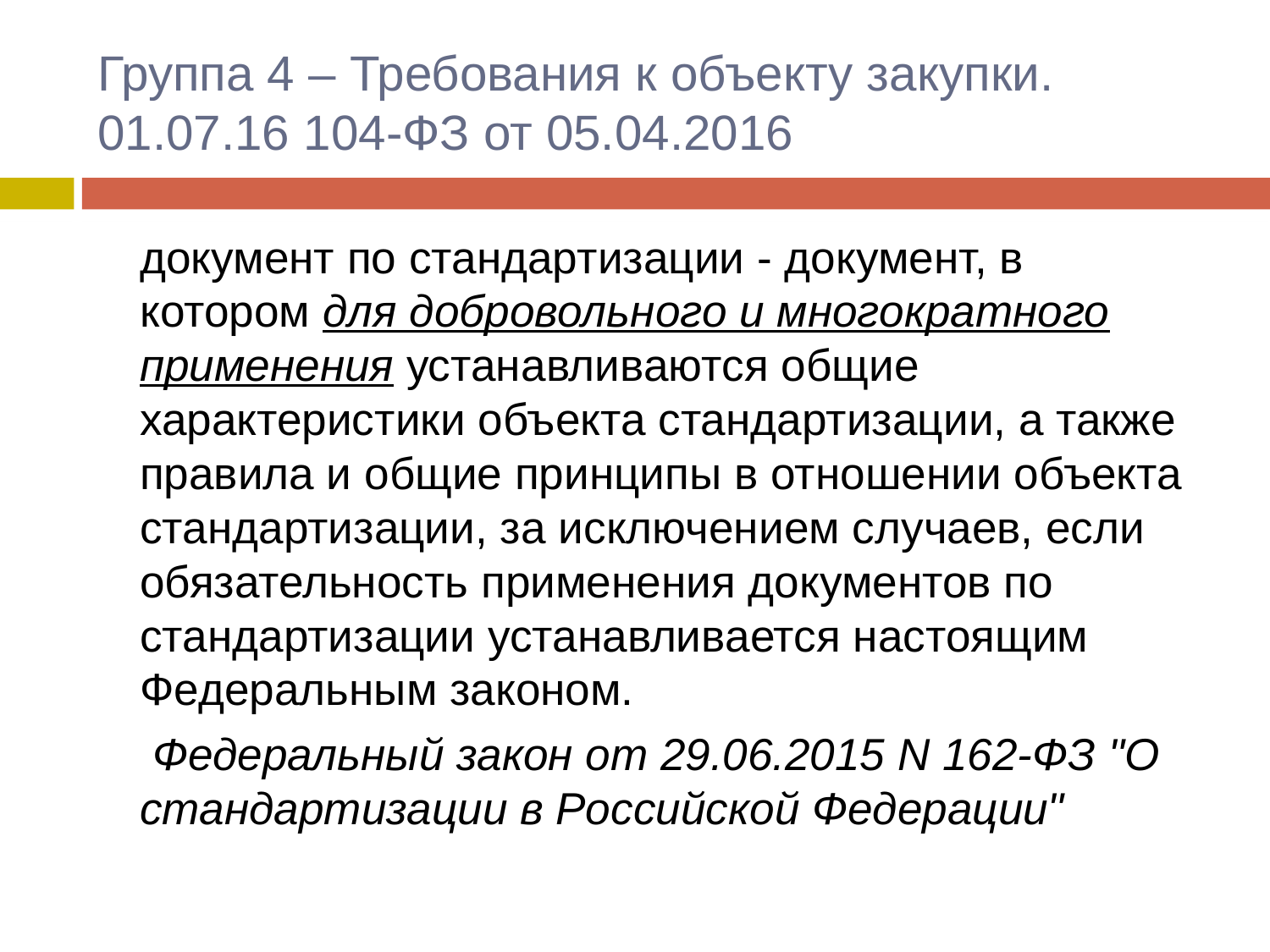

# Группа 4 – Требования к объекту закупки. 01.07.16 104-ФЗ от 05.04.2016
	документ по стандартизации - документ, в котором для добровольного и многократного применения устанавливаются общие характеристики объекта стандартизации, а также правила и общие принципы в отношении объекта стандартизации, за исключением случаев, если обязательность применения документов по стандартизации устанавливается настоящим Федеральным законом.
	 Федеральный закон от 29.06.2015 N 162-ФЗ "О стандартизации в Российской Федерации"